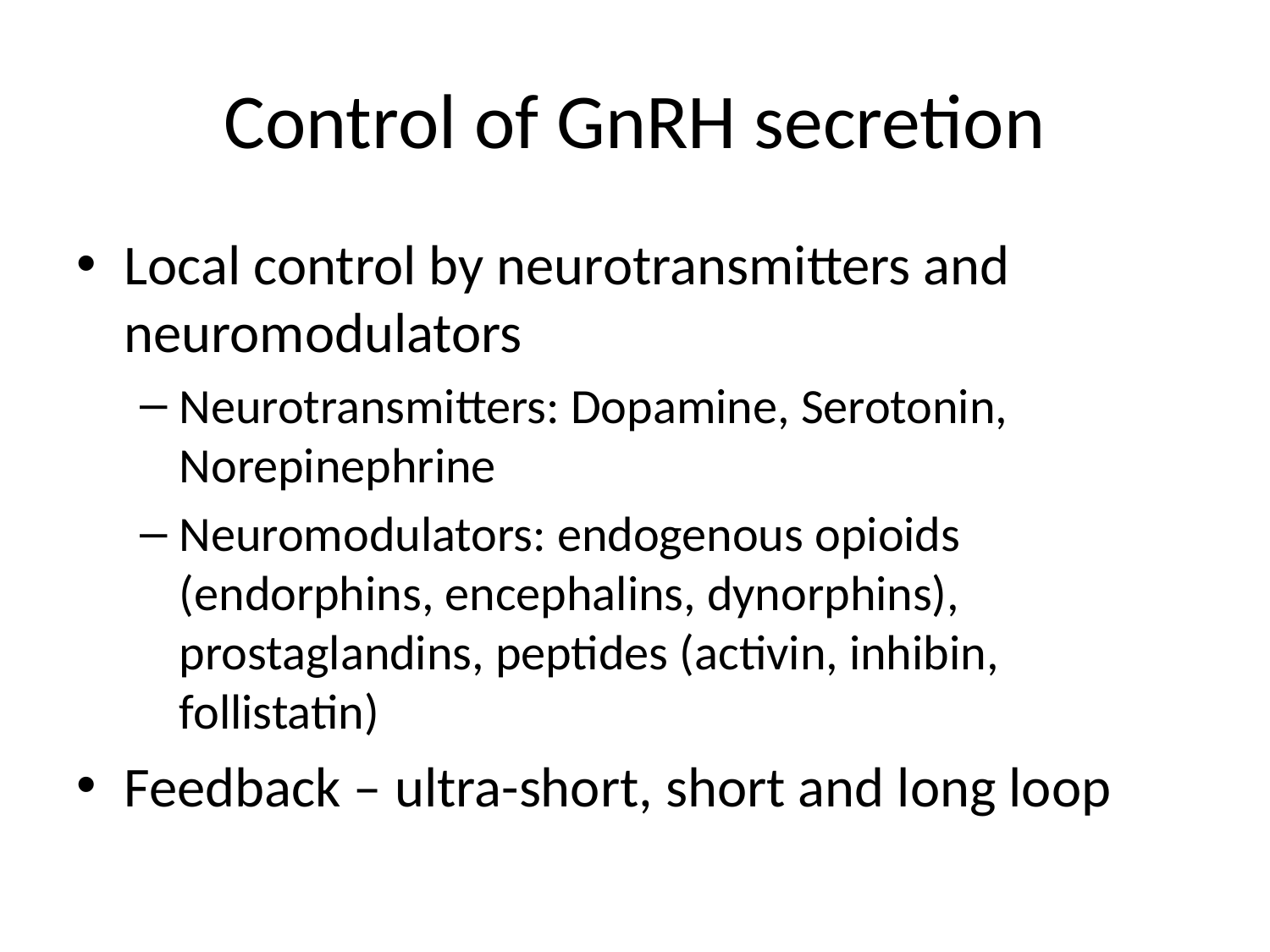

# Control of GnRH secretion
Local control by neurotransmitters and neuromodulators
Neurotransmitters: Dopamine, Serotonin, Norepinephrine
Neuromodulators: endogenous opioids (endorphins, encephalins, dynorphins), prostaglandins, peptides (activin, inhibin, follistatin)
Feedback – ultra-short, short and long loop